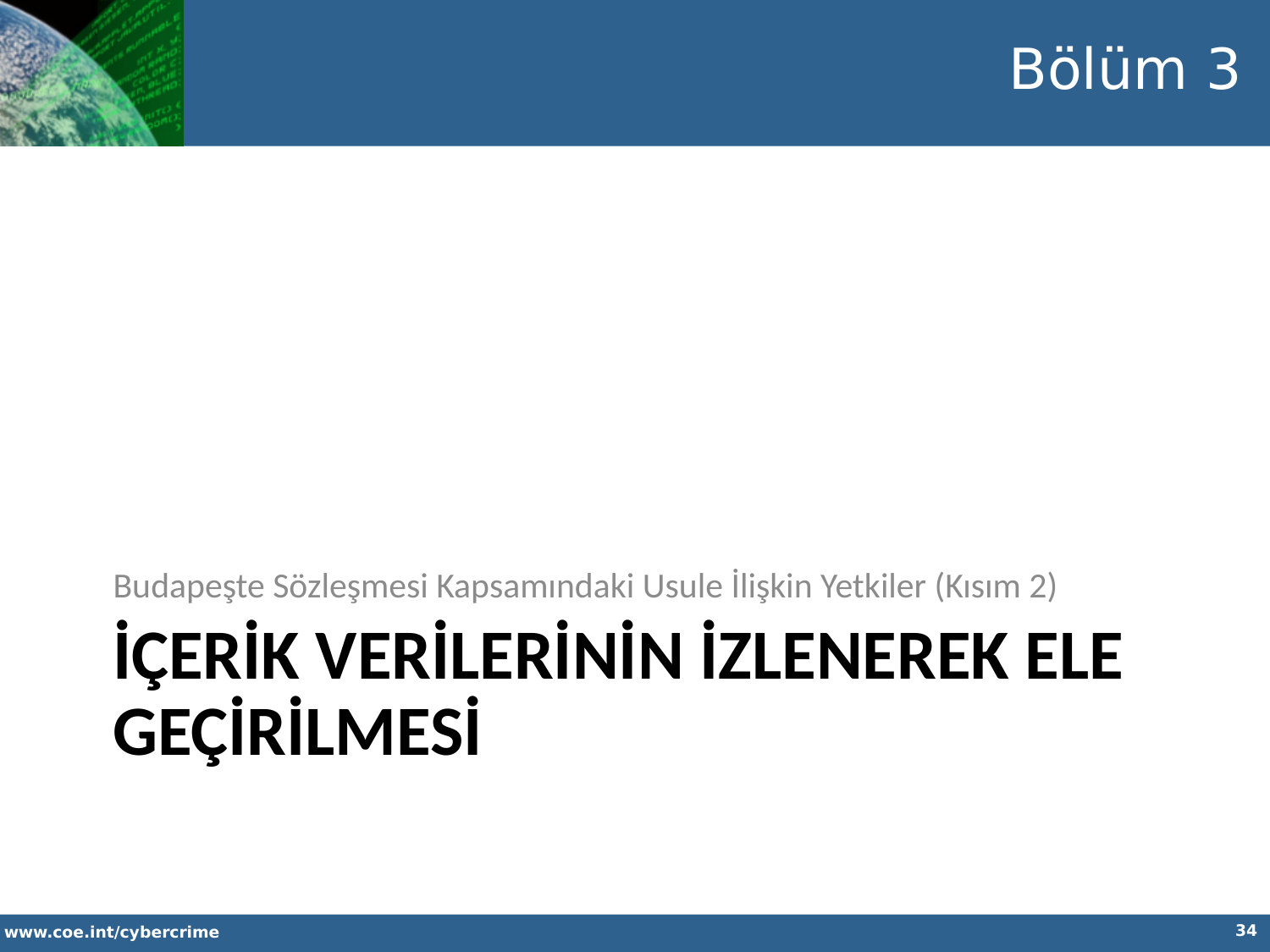

Bölüm 3
Budapeşte Sözleşmesi Kapsamındaki Usule İlişkin Yetkiler (Kısım 2)
# İÇERİK VERİLERİNİN İZLENEREK ELE GEÇİRİLMESİ